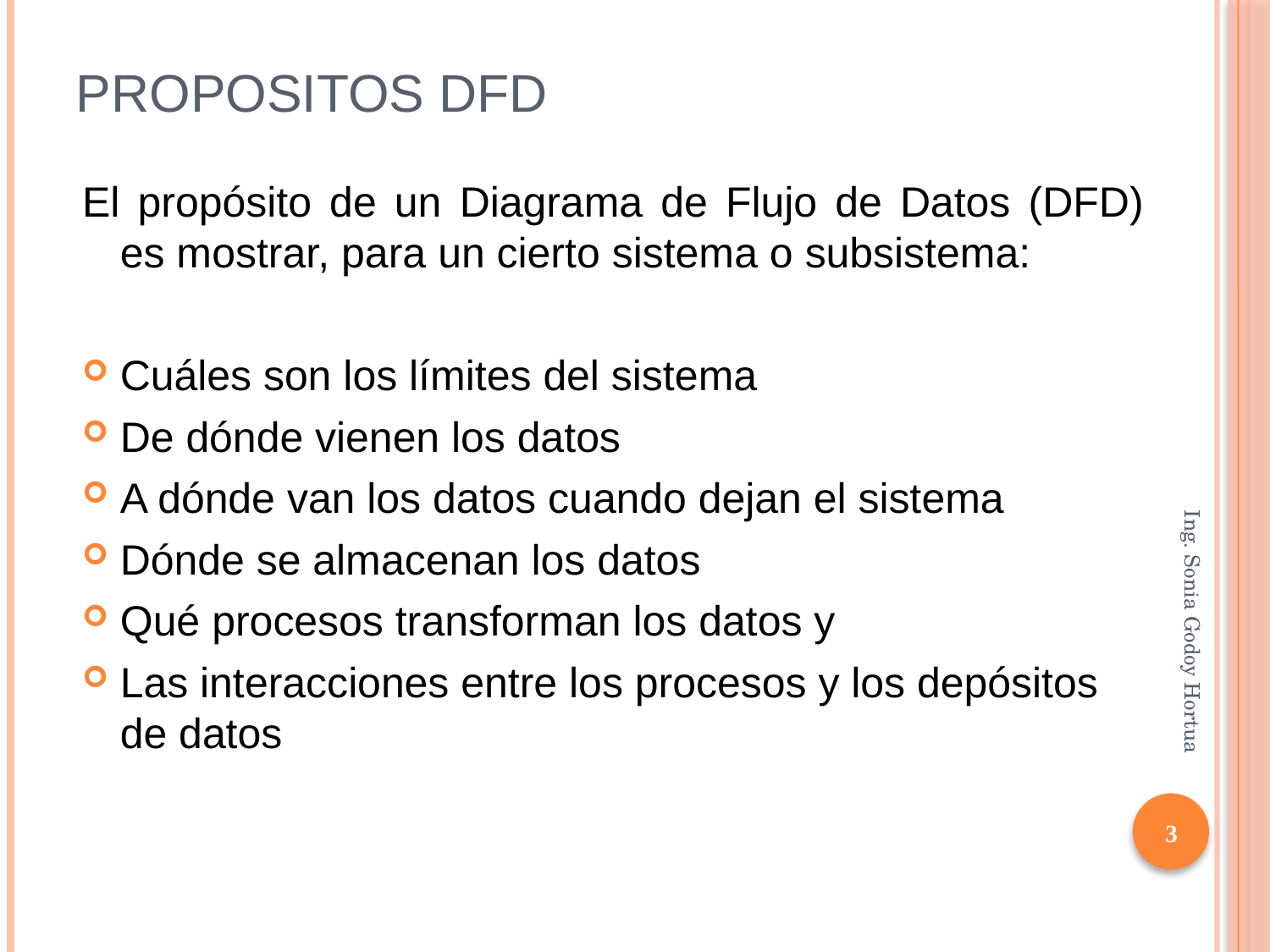

# PROPOSITOS DFD
El propósito de un Diagrama de Flujo de Datos (DFD) es mostrar, para un cierto sistema o subsistema:

Cuáles son los límites del sistema
De dónde vienen los datos
A dónde van los datos cuando dejan el sistema
Dónde se almacenan los datos
Qué procesos transforman los datos y
Las interacciones entre los procesos y los depósitos de datos

Ing. Sonia Godoy Hortua
3